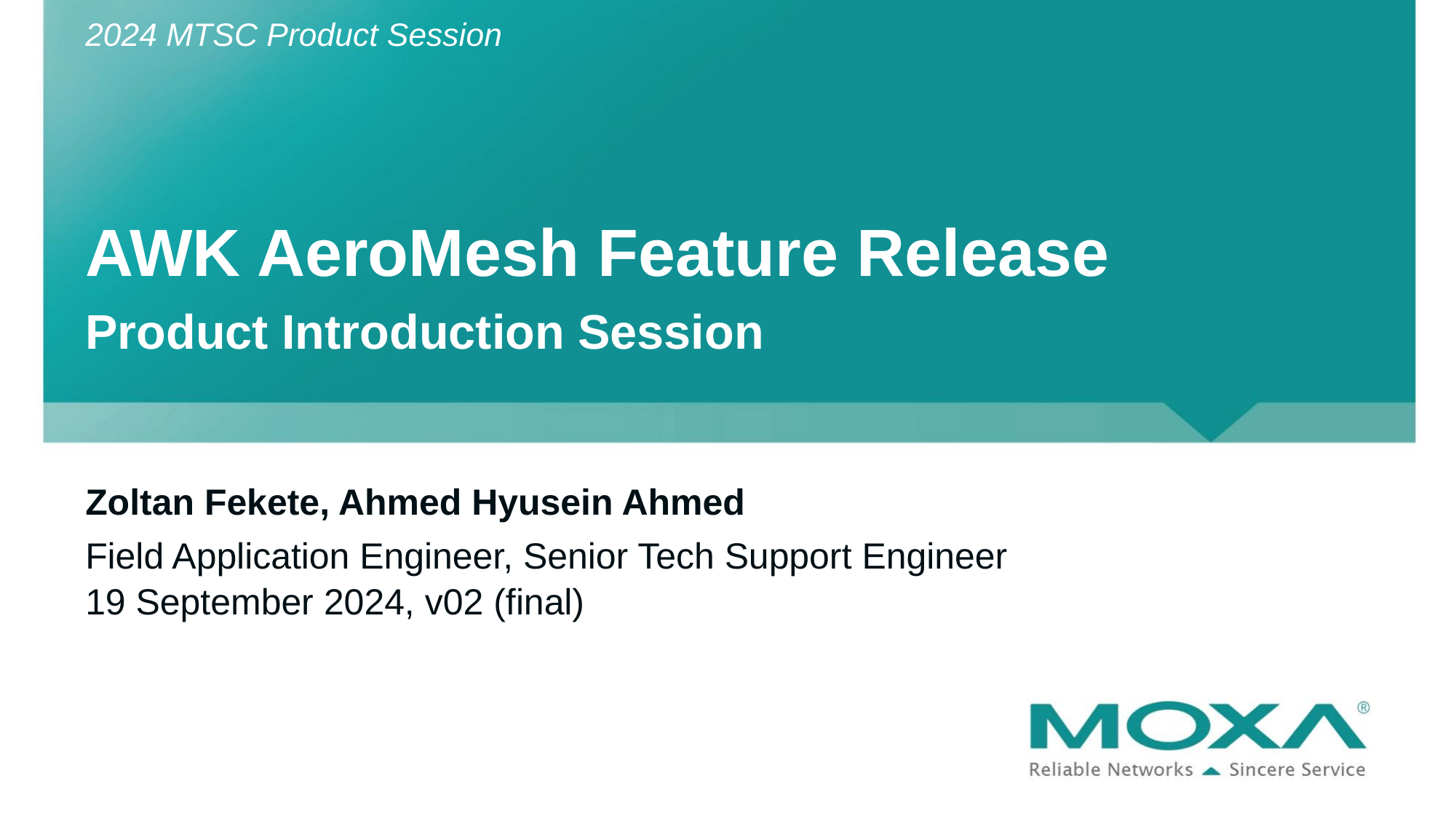

2024 MTSC Product Session
# AWK AeroMesh Feature Release
Product Introduction Session
Zoltan Fekete, Ahmed Hyusein Ahmed
Field Application Engineer, Senior Tech Support Engineer
19 September 2024, v02 (final)